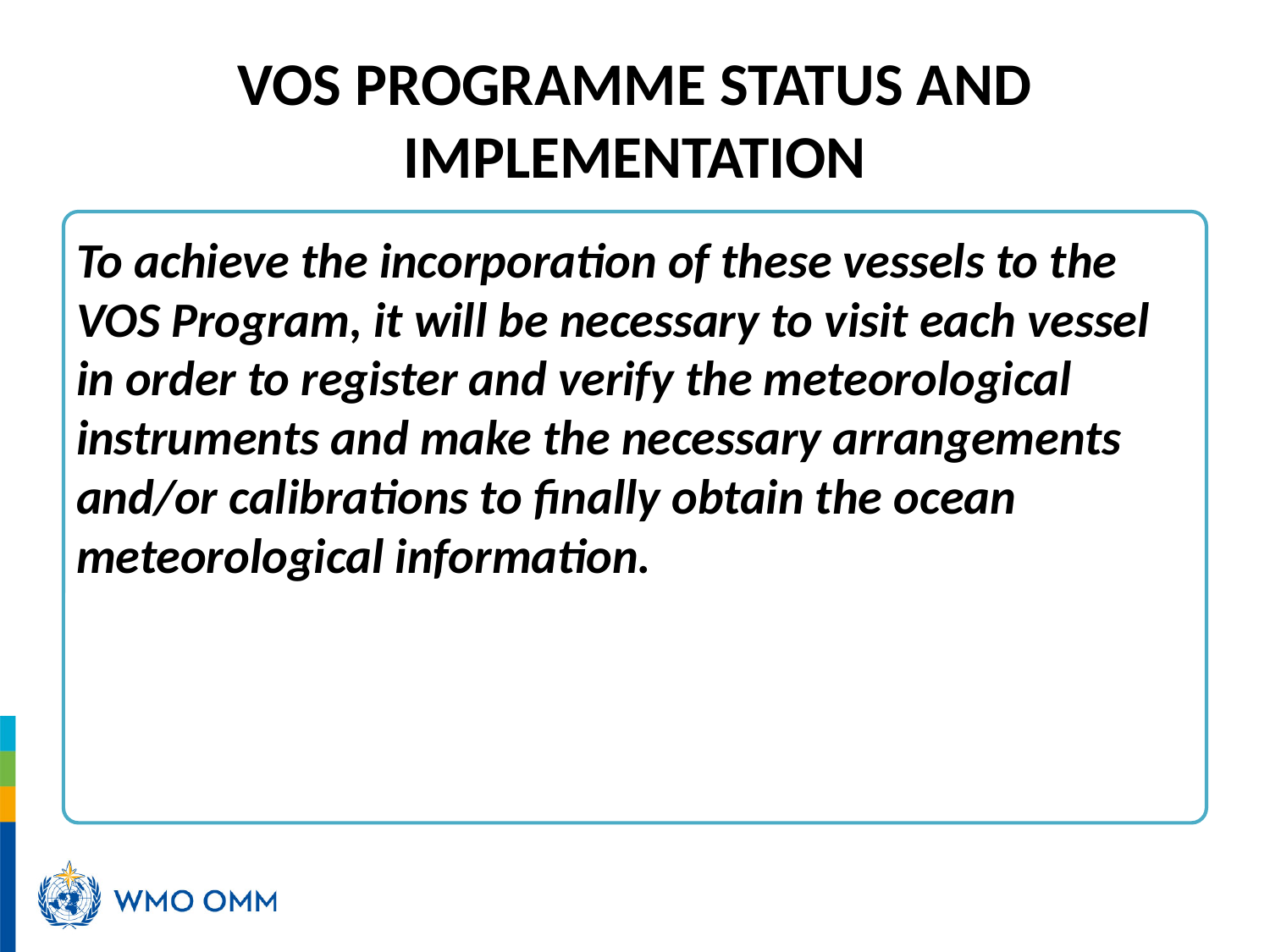

# VOS PROGRAMME STATUS AND IMPLEMENTATION

To achieve the incorporation of these vessels to the VOS Program, it will be necessary to visit each vessel in order to register and verify the meteorological instruments and make the necessary arrangements and/or calibrations to finally obtain the ocean meteorological information.